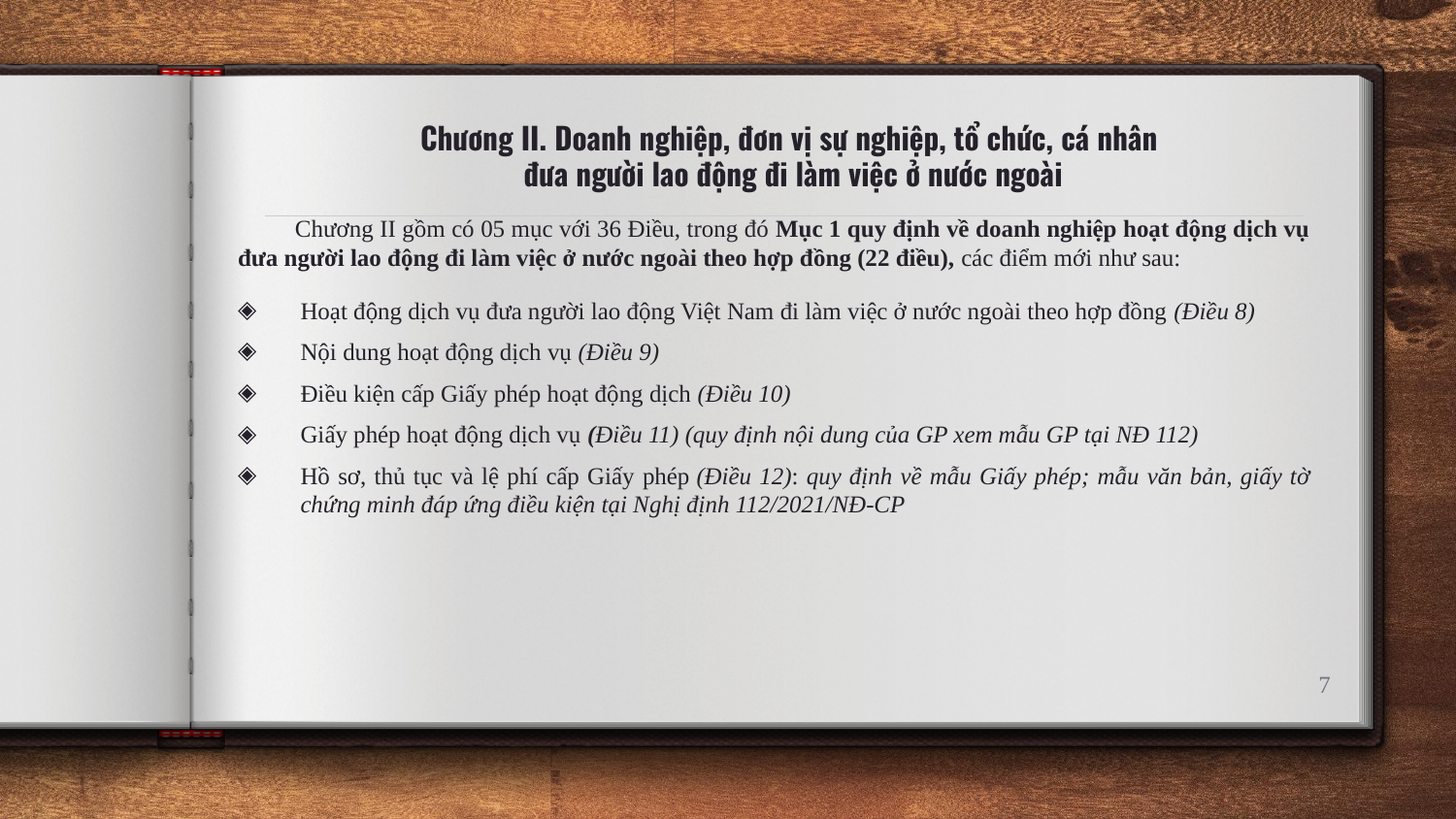

# Chương II. Doanh nghiệp, đơn vị sự nghiệp, tổ chức, cá nhân đưa người lao động đi làm việc ở nước ngoài
         Chương II gồm có 05 mục với 36 Điều, trong đó Mục 1 quy định về doanh nghiệp hoạt động dịch vụ đưa người lao động đi làm việc ở nước ngoài theo hợp đồng (22 điều), các điểm mới như sau:
Hoạt động dịch vụ đưa người lao động Việt Nam đi làm việc ở nước ngoài theo hợp đồng (Điều 8)
Nội dung hoạt động dịch vụ (Điều 9)
Điều kiện cấp Giấy phép hoạt động dịch (Điều 10)
Giấy phép hoạt động dịch vụ (Điều 11) (quy định nội dung của GP xem mẫu GP tại NĐ 112)
Hồ sơ, thủ tục và lệ phí cấp Giấy phép (Điều 12): quy định về mẫu Giấy phép; mẫu văn bản, giấy tờ chứng minh đáp ứng điều kiện tại Nghị định 112/2021/NĐ-CP
7